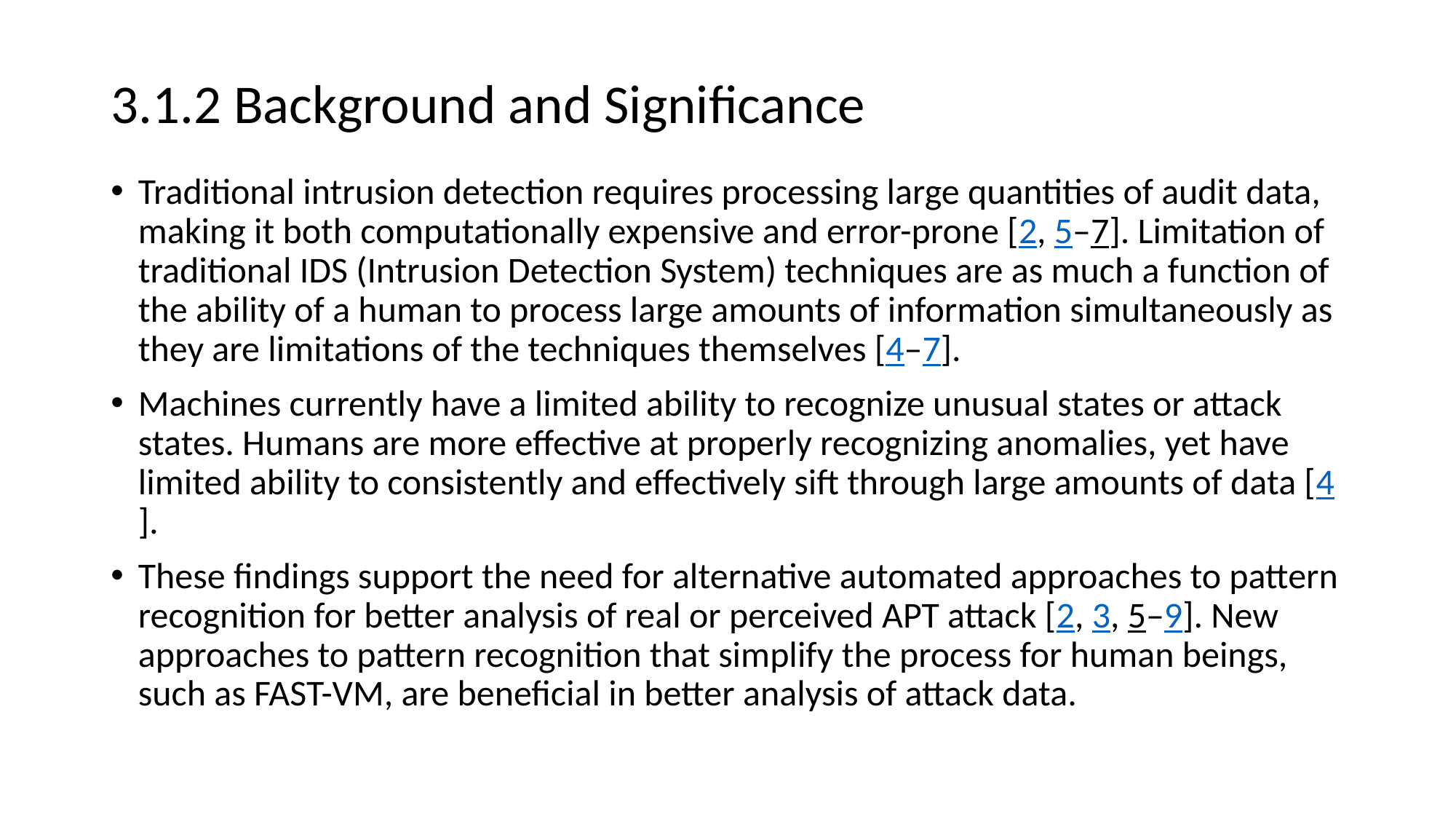

# 3.1.2 Background and Significance
Traditional intrusion detection requires processing large quantities of audit data, making it both computationally expensive and error-prone [2, 5–7]. Limitation of traditional IDS (Intrusion Detection System) techniques are as much a function of the ability of a human to process large amounts of information simultaneously as they are limitations of the techniques themselves [4–7].
Machines currently have a limited ability to recognize unusual states or attack states. Humans are more effective at properly recognizing anomalies, yet have limited ability to consistently and effectively sift through large amounts of data [4].
These findings support the need for alternative automated approaches to pattern recognition for better analysis of real or perceived APT attack [2, 3, 5–9]. New approaches to pattern recognition that simplify the process for human beings, such as FAST-VM, are beneficial in better analysis of attack data.